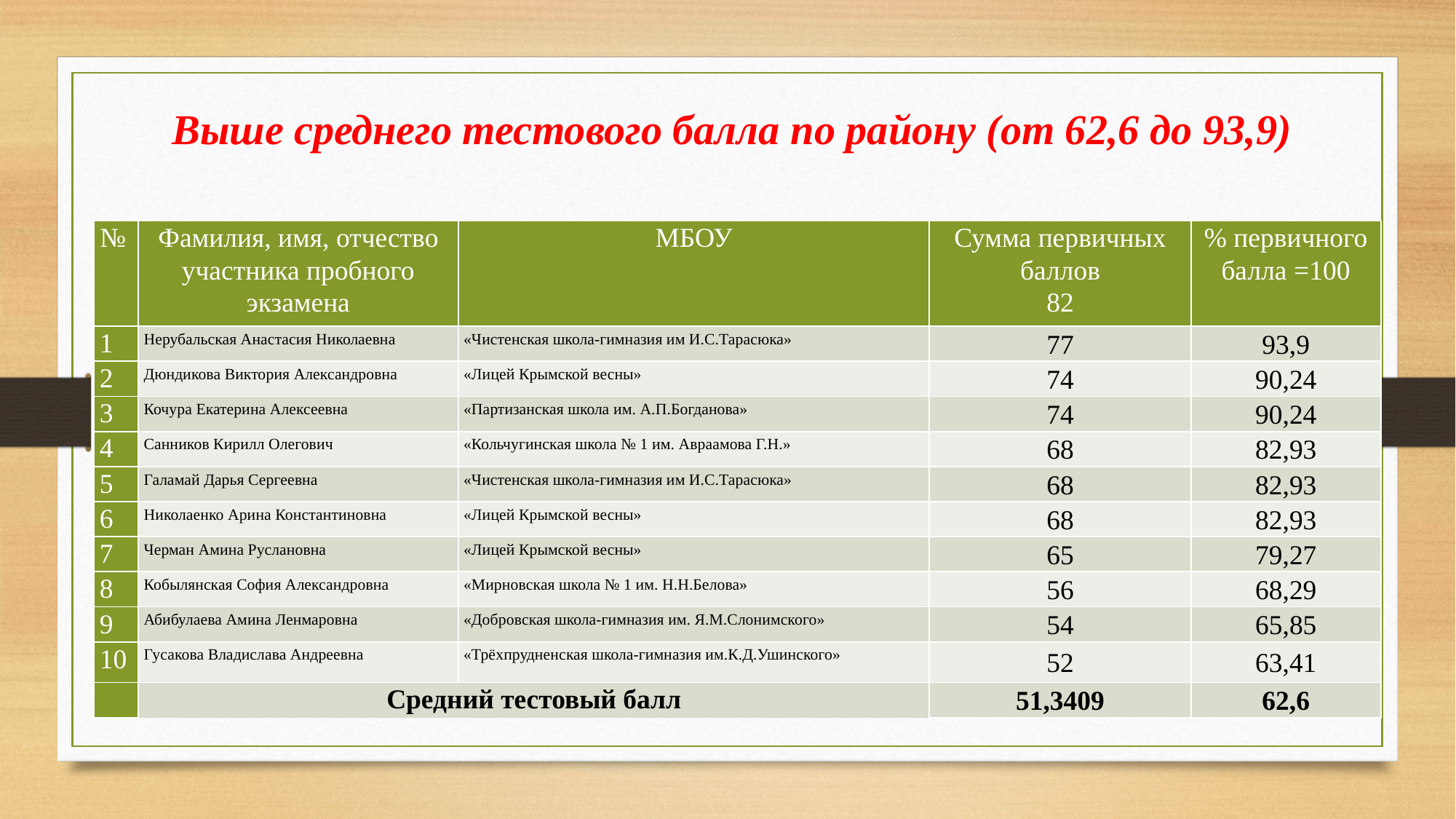

Выше среднего тестового балла по району (от 62,6 до 93,9)
| № | Фамилия, имя, отчество участника пробного экзамена | МБОУ | Сумма первичных баллов 82 | % первичного балла =100 |
| --- | --- | --- | --- | --- |
| 1 | Нерубальская Анастасия Николаевна | «Чистенская школа-гимназия им И.С.Тарасюка» | 77 | 93,9 |
| 2 | Дюндикова Виктория Александровна | «Лицей Крымской весны» | 74 | 90,24 |
| 3 | Кочура Екатерина Алексеевна | «Партизанская школа им. А.П.Богданова» | 74 | 90,24 |
| 4 | Санников Кирилл Олегович | «Кольчугинская школа № 1 им. Авраамова Г.Н.» | 68 | 82,93 |
| 5 | Галамай Дарья Сергеевна | «Чистенская школа-гимназия им И.С.Тарасюка» | 68 | 82,93 |
| 6 | Николаенко Арина Константиновна | «Лицей Крымской весны» | 68 | 82,93 |
| 7 | Черман Амина Руслановна | «Лицей Крымской весны» | 65 | 79,27 |
| 8 | Кобылянская София Александровна | «Мирновская школа № 1 им. Н.Н.Белова» | 56 | 68,29 |
| 9 | Абибулаева Амина Ленмаровна | «Добровская школа-гимназия им. Я.М.Слонимского» | 54 | 65,85 |
| 10 | Гусакова Владислава Андреевна | «Трёхпрудненская школа-гимназия им.К.Д.Ушинского» | 52 | 63,41 |
|  | Средний тестовый балл |  | 51,3409 | 62,6 |